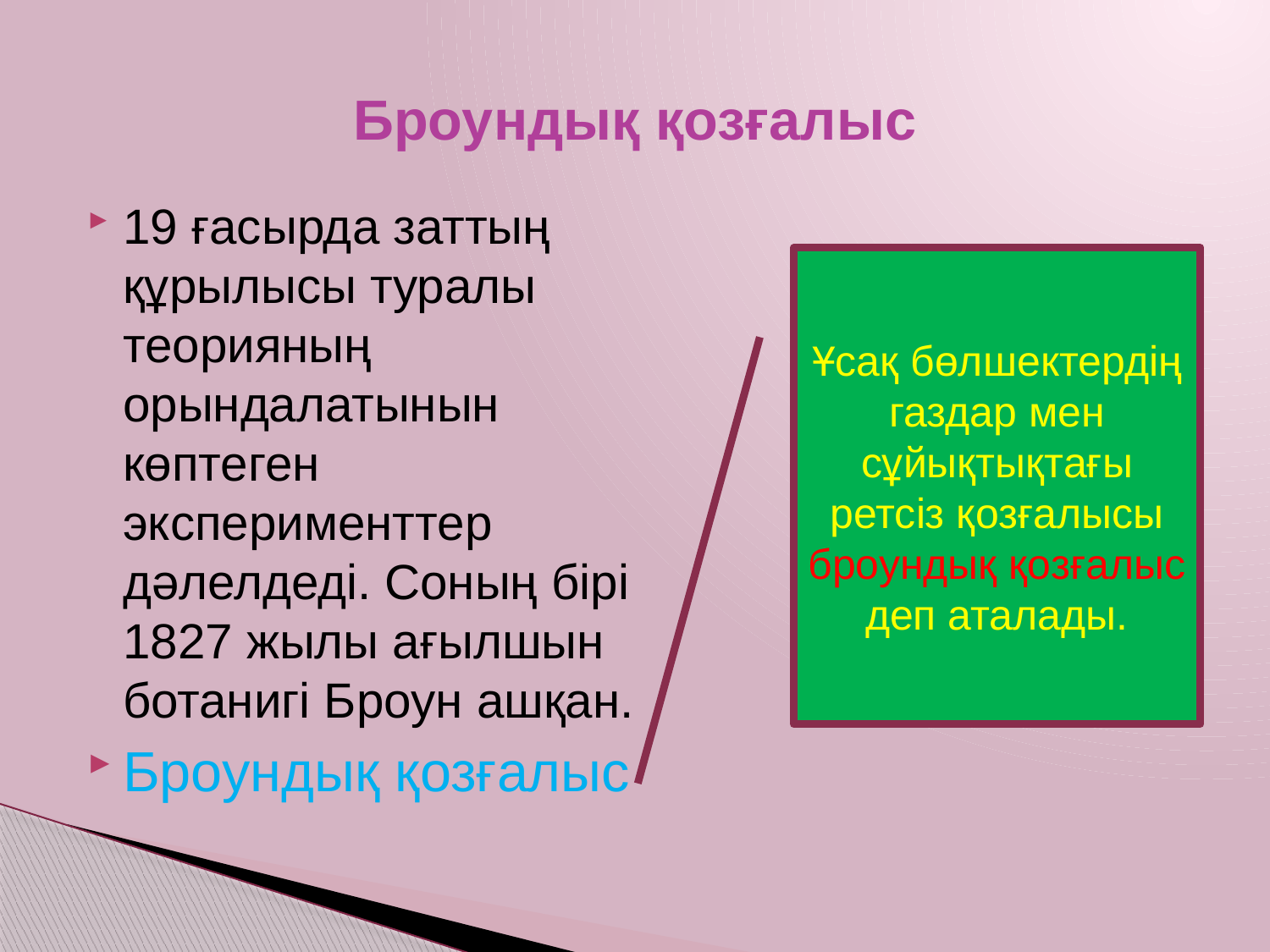

# Броундық қозғалыс
19 ғасырда заттың құрылысы туралы теорияның орындалатынын көптеген эксперименттер дәлелдеді. Соның бірі 1827 жылы ағылшын ботанигі Броун ашқан.
Броундық қозғалыс
Ұсақ бөлшектердің газдар мен сұйықтықтағы ретсіз қозғалысы броундық қозғалыс деп аталады.